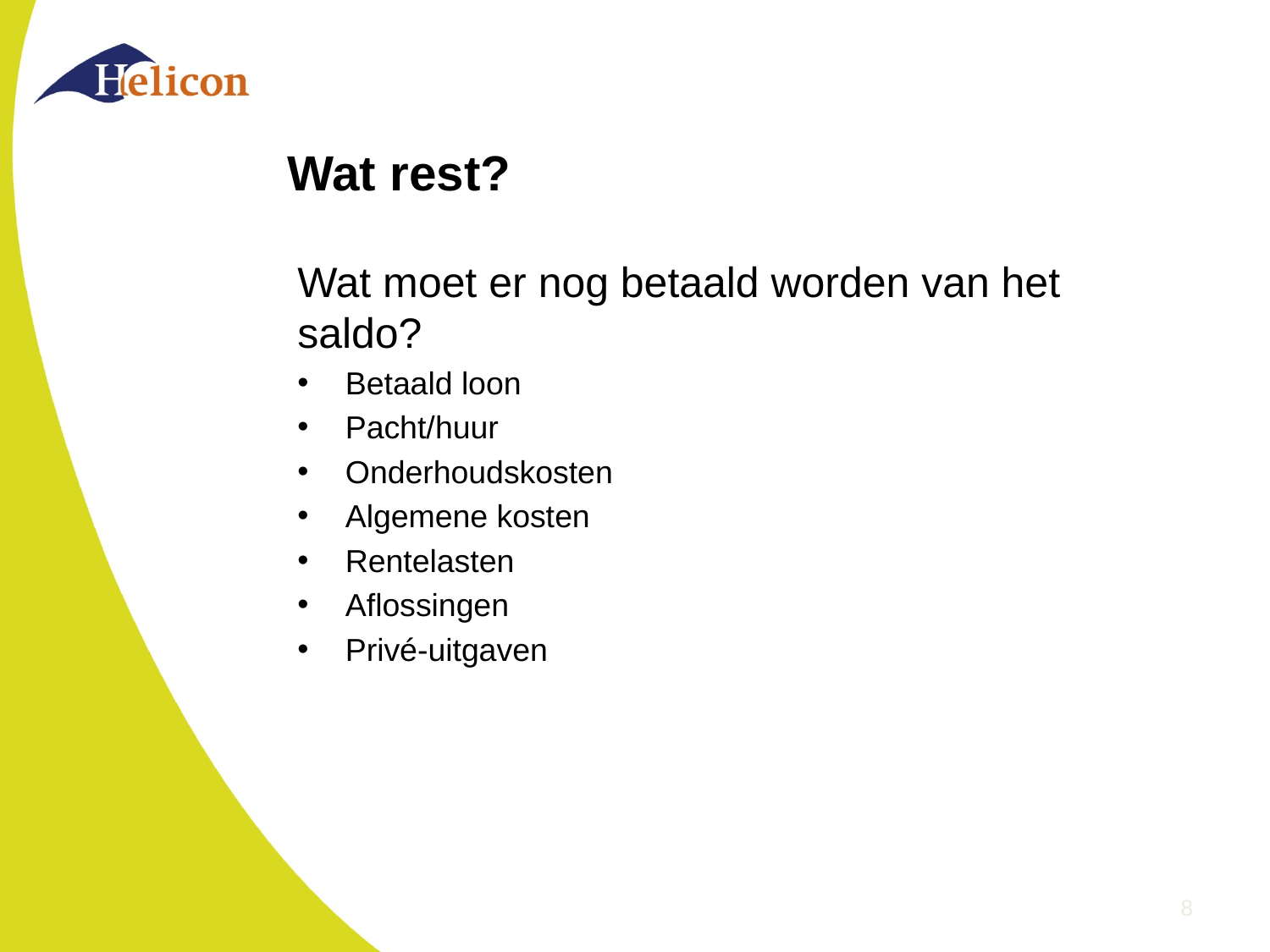

# Wat rest?
Wat moet er nog betaald worden van het saldo?
Betaald loon
Pacht/huur
Onderhoudskosten
Algemene kosten
Rentelasten
Aflossingen
Privé-uitgaven
8